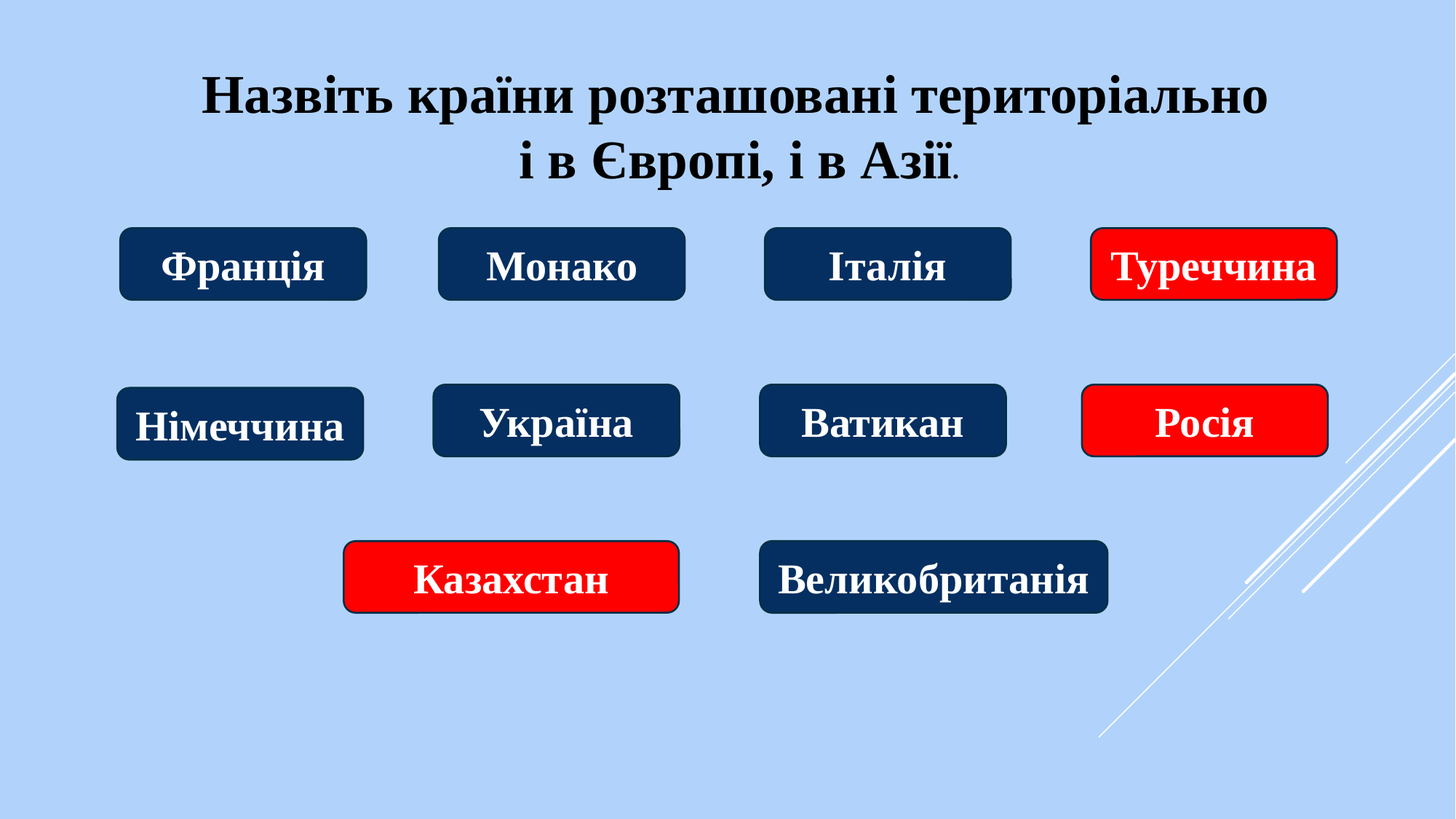

Назвіть країни розташовані територіально
 і в Європі, і в Азії.
Франція
Туреччина
Монако
Італія
Росія
Ватикан
Україна
Німеччина
Казахстан
Великобританія